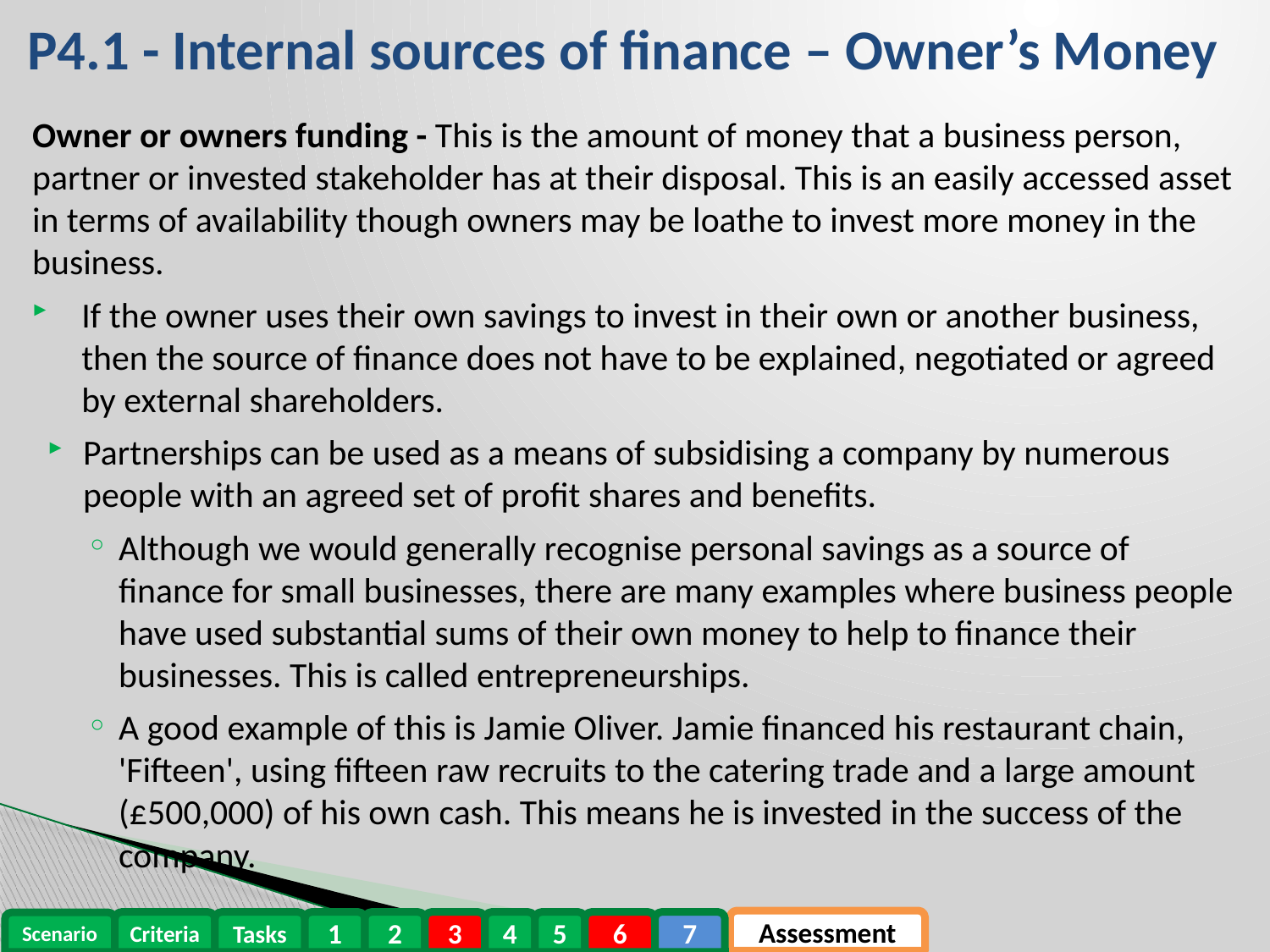

P4.1 - Internal sources of finance – Owner’s Money
Owner or owners funding - This is the amount of money that a business person, partner or invested stakeholder has at their disposal. This is an easily accessed asset in terms of availability though owners may be loathe to invest more money in the business.
If the owner uses their own savings to invest in their own or another business, then the source of finance does not have to be explained, negotiated or agreed by external shareholders.
Partnerships can be used as a means of subsidising a company by numerous people with an agreed set of profit shares and benefits.
Although we would generally recognise personal savings as a source of finance for small businesses, there are many examples where business people have used substantial sums of their own money to help to finance their businesses. This is called entrepreneurships.
A good example of this is Jamie Oliver. Jamie financed his restaurant chain, 'Fifteen', using fifteen raw recruits to the catering trade and a large amount (£500,000) of his own cash. This means he is invested in the success of the company.